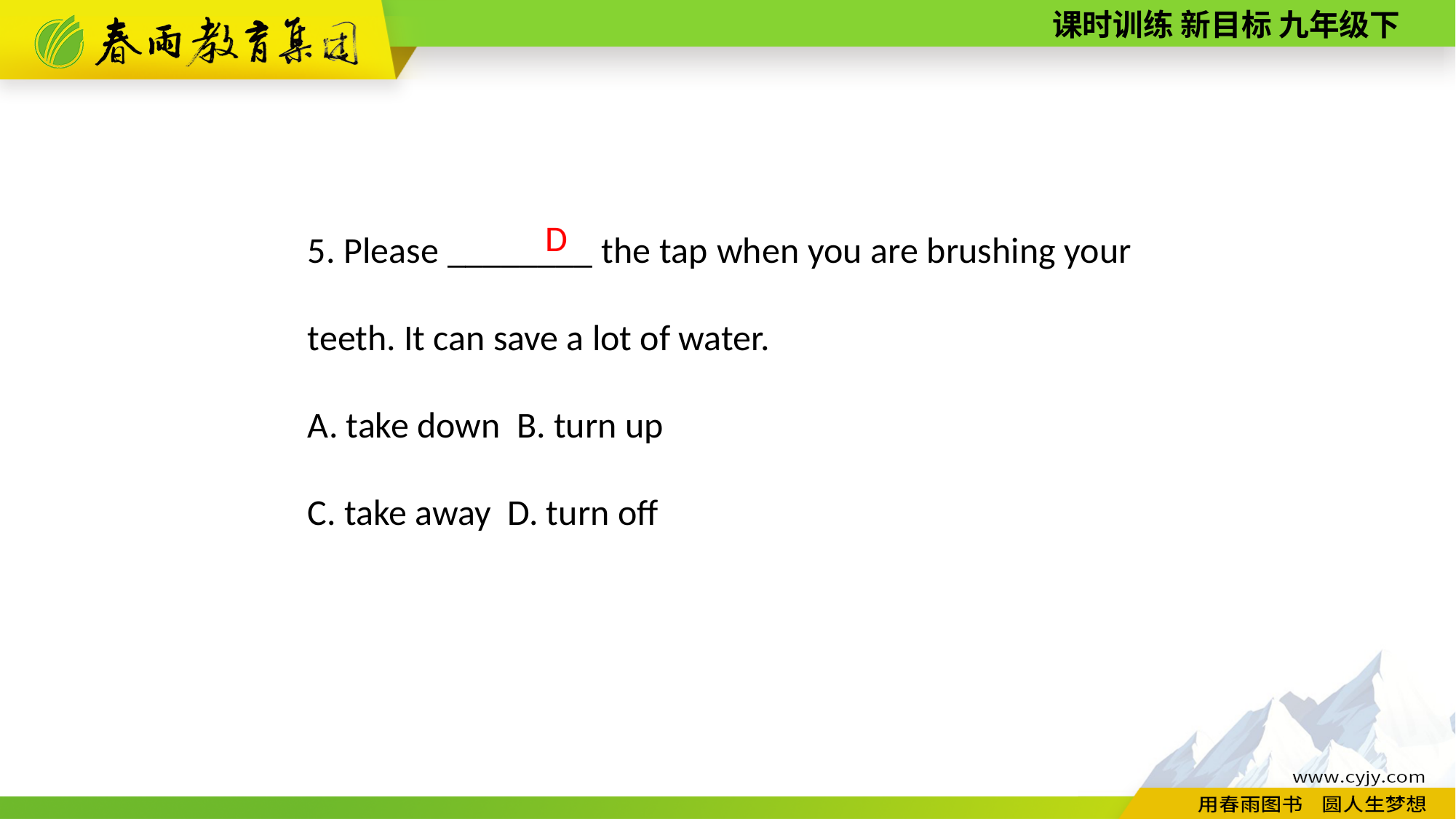

D
5. Please ________ the tap when you are brushing your teeth. It can save a lot of water.
A. take down  B. turn up
C. take away  D. turn off